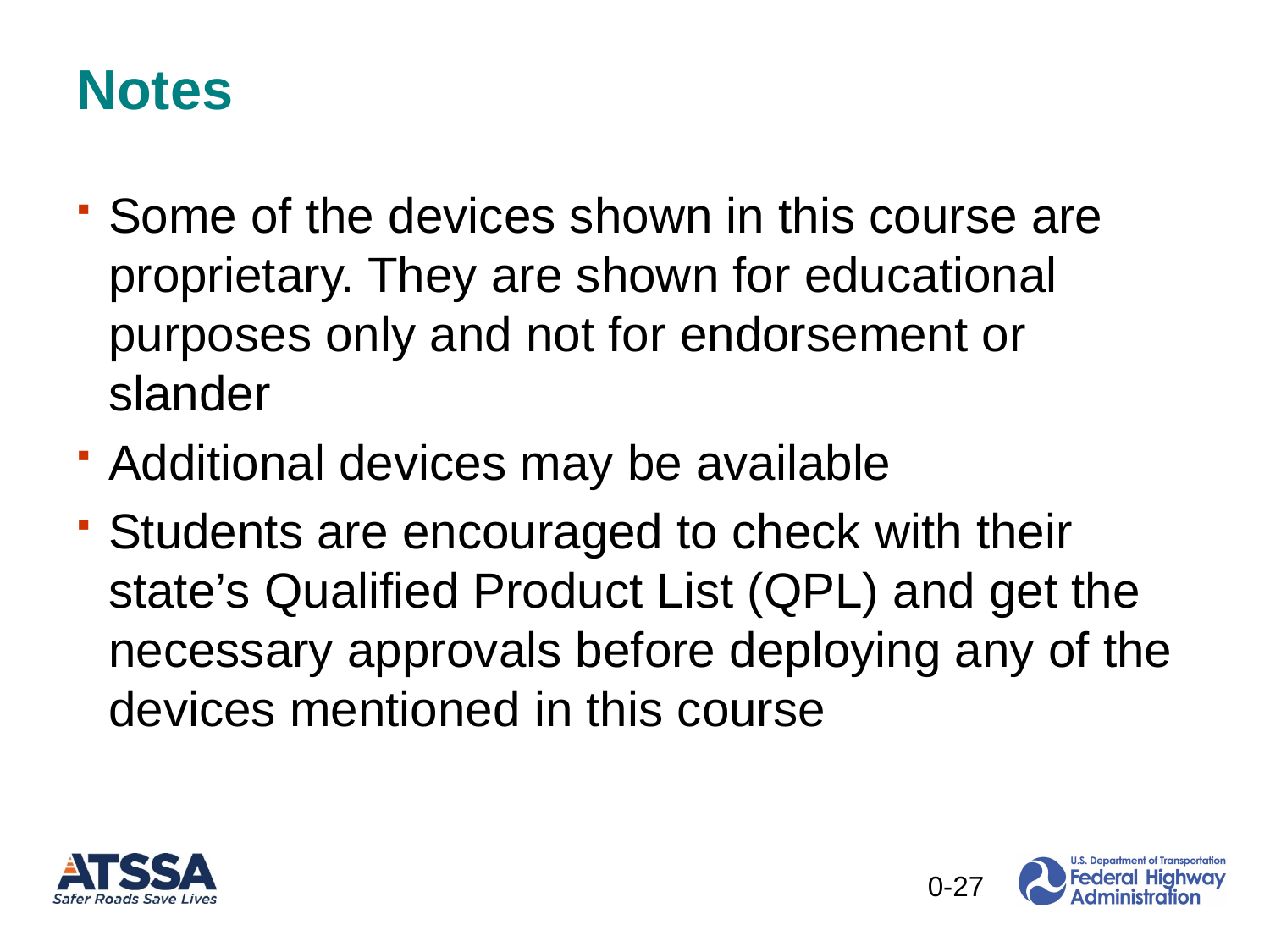

# Notes
Some of the devices shown in this course are proprietary. They are shown for educational purposes only and not for endorsement or slander
Additional devices may be available
Students are encouraged to check with their state’s Qualified Product List (QPL) and get the necessary approvals before deploying any of the devices mentioned in this course